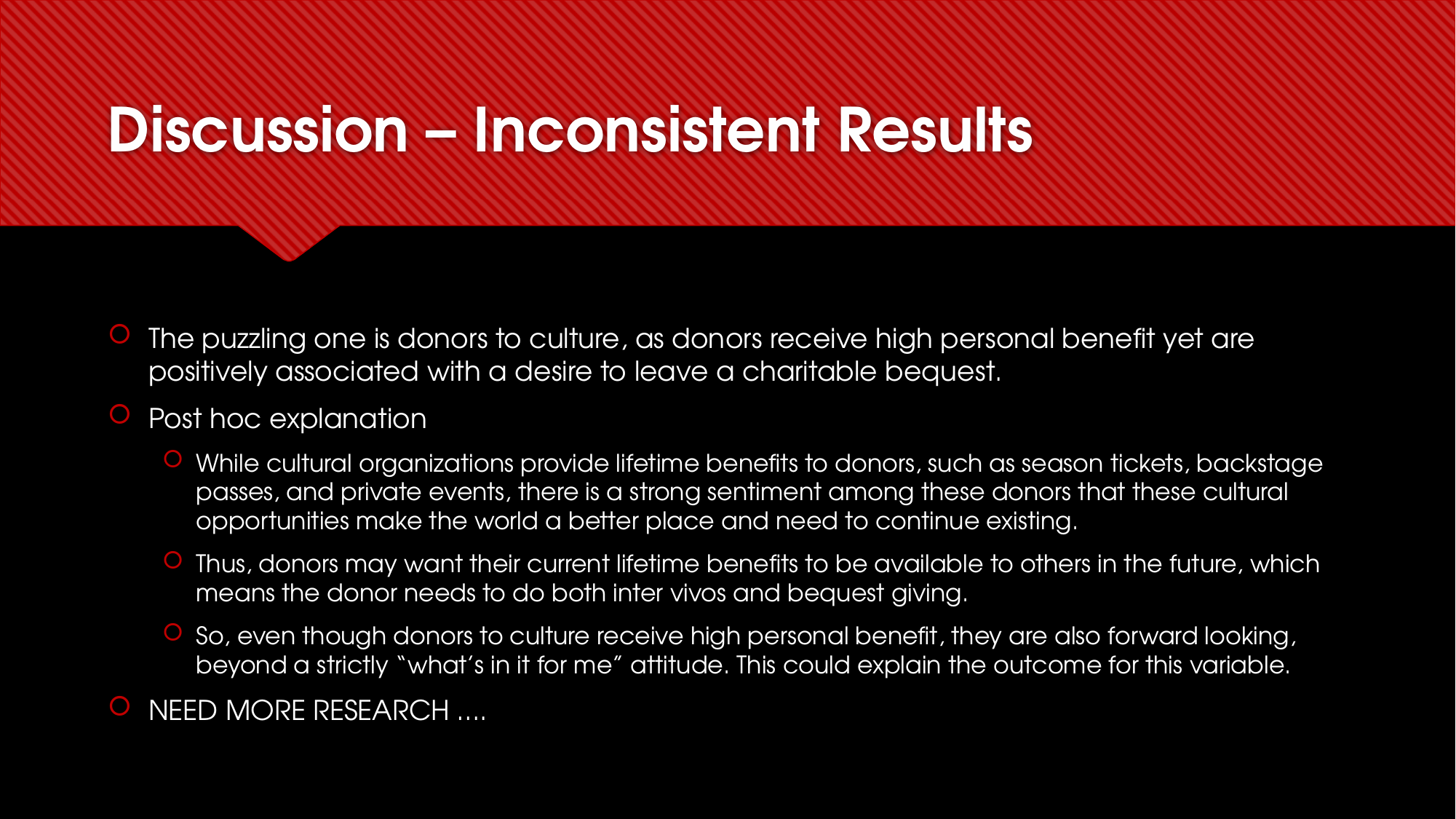

# Discussion – Inconsistent Results
The puzzling one is donors to culture, as donors receive high personal benefit yet are positively associated with a desire to leave a charitable bequest.
Post hoc explanation
While cultural organizations provide lifetime benefits to donors, such as season tickets, backstage passes, and private events, there is a strong sentiment among these donors that these cultural opportunities make the world a better place and need to continue existing.
Thus, donors may want their current lifetime benefits to be available to others in the future, which means the donor needs to do both inter vivos and bequest giving.
So, even though donors to culture receive high personal benefit, they are also forward looking, beyond a strictly “what’s in it for me” attitude. This could explain the outcome for this variable.
NEED MORE RESEARCH ….